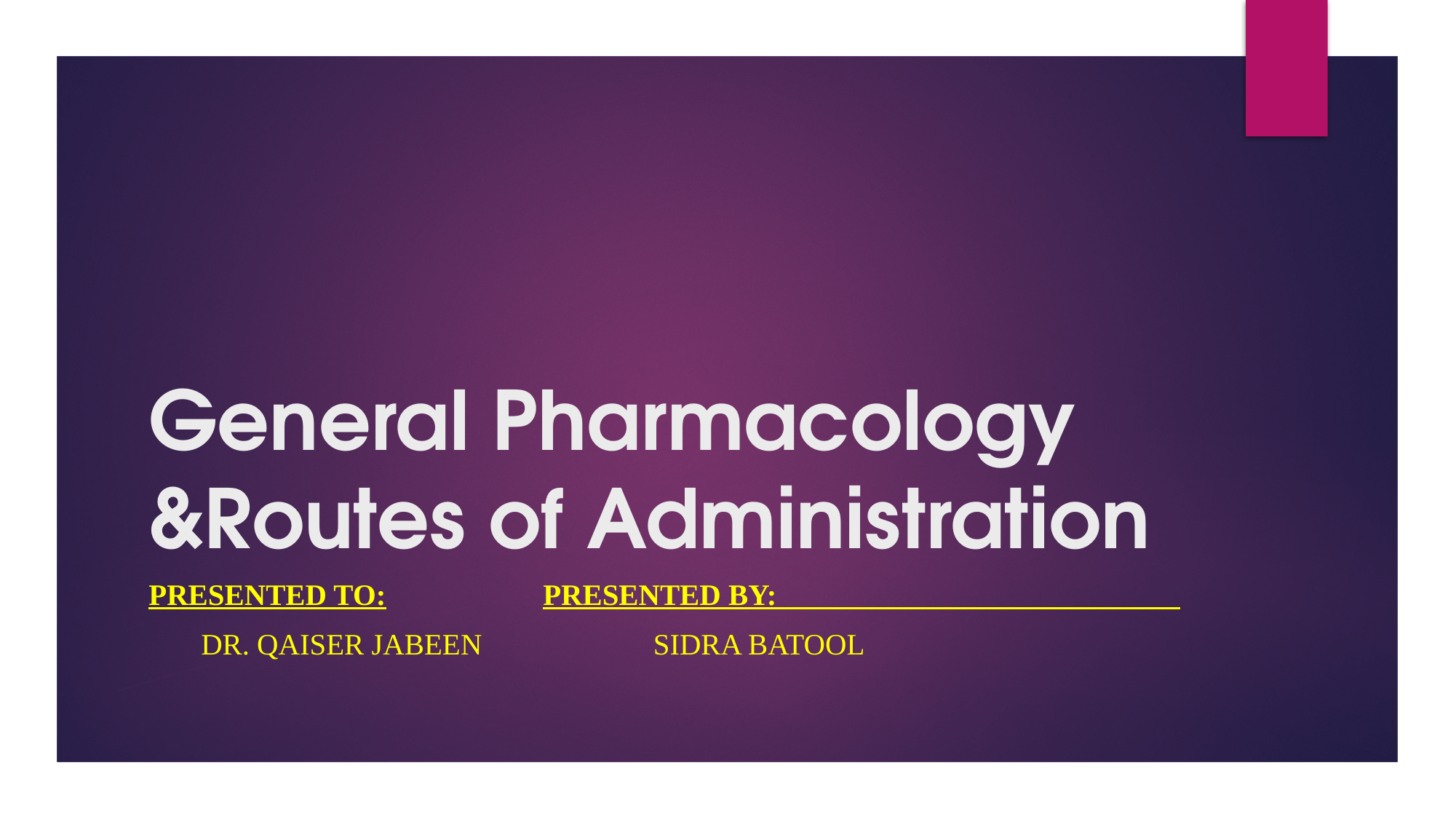

# General Pharmacology &Routes of Administration
Presented To:                     Presented by:
       Dr. Qaiser Jabeen                       Sidra Batool